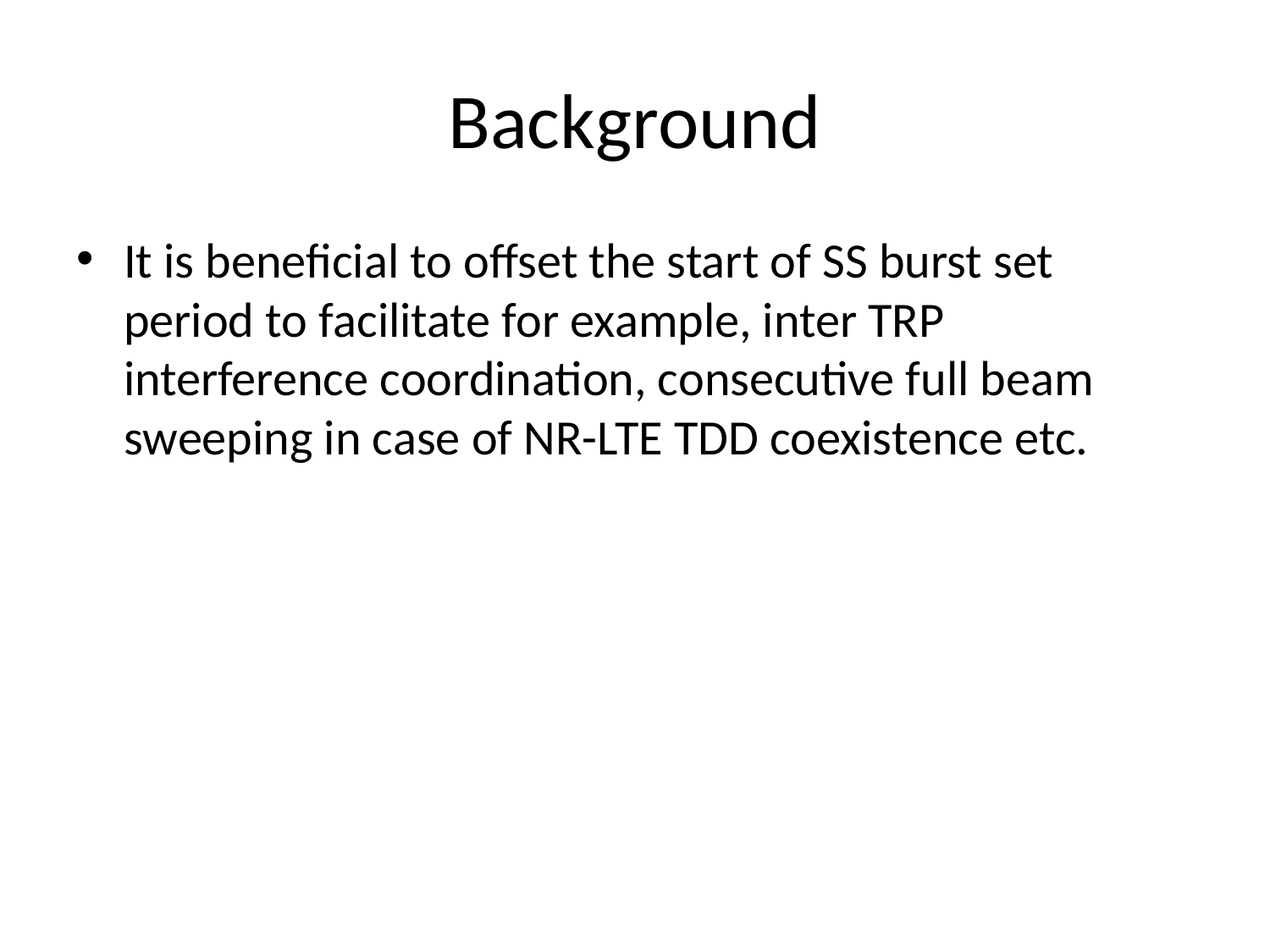

Background
It is beneficial to offset the start of SS burst set period to facilitate for example, inter TRP interference coordination, consecutive full beam sweeping in case of NR-LTE TDD coexistence etc.